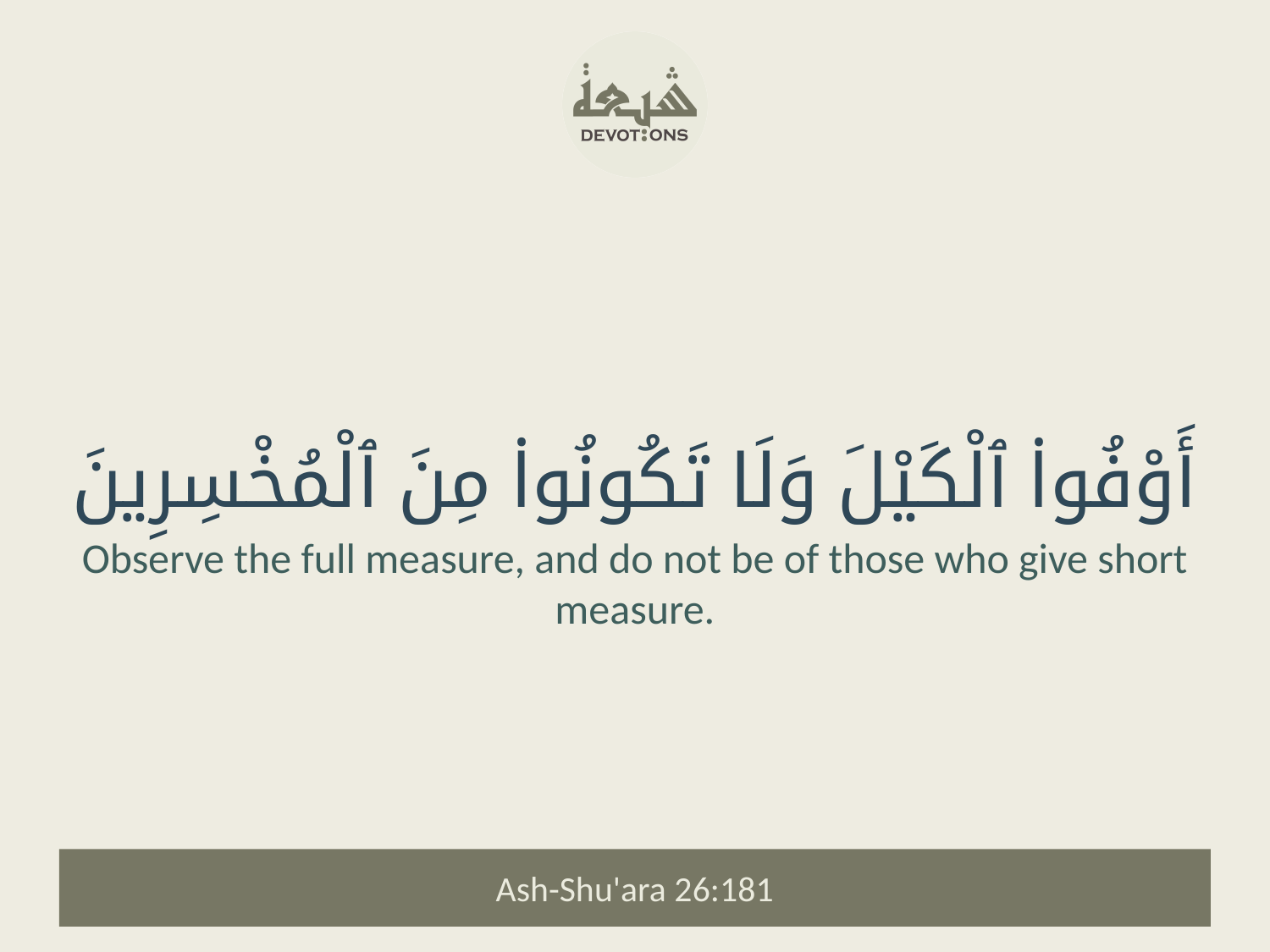

أَوْفُوا۟ ٱلْكَيْلَ وَلَا تَكُونُوا۟ مِنَ ٱلْمُخْسِرِينَ
Observe the full measure, and do not be of those who give short measure.
Ash-Shu'ara 26:181